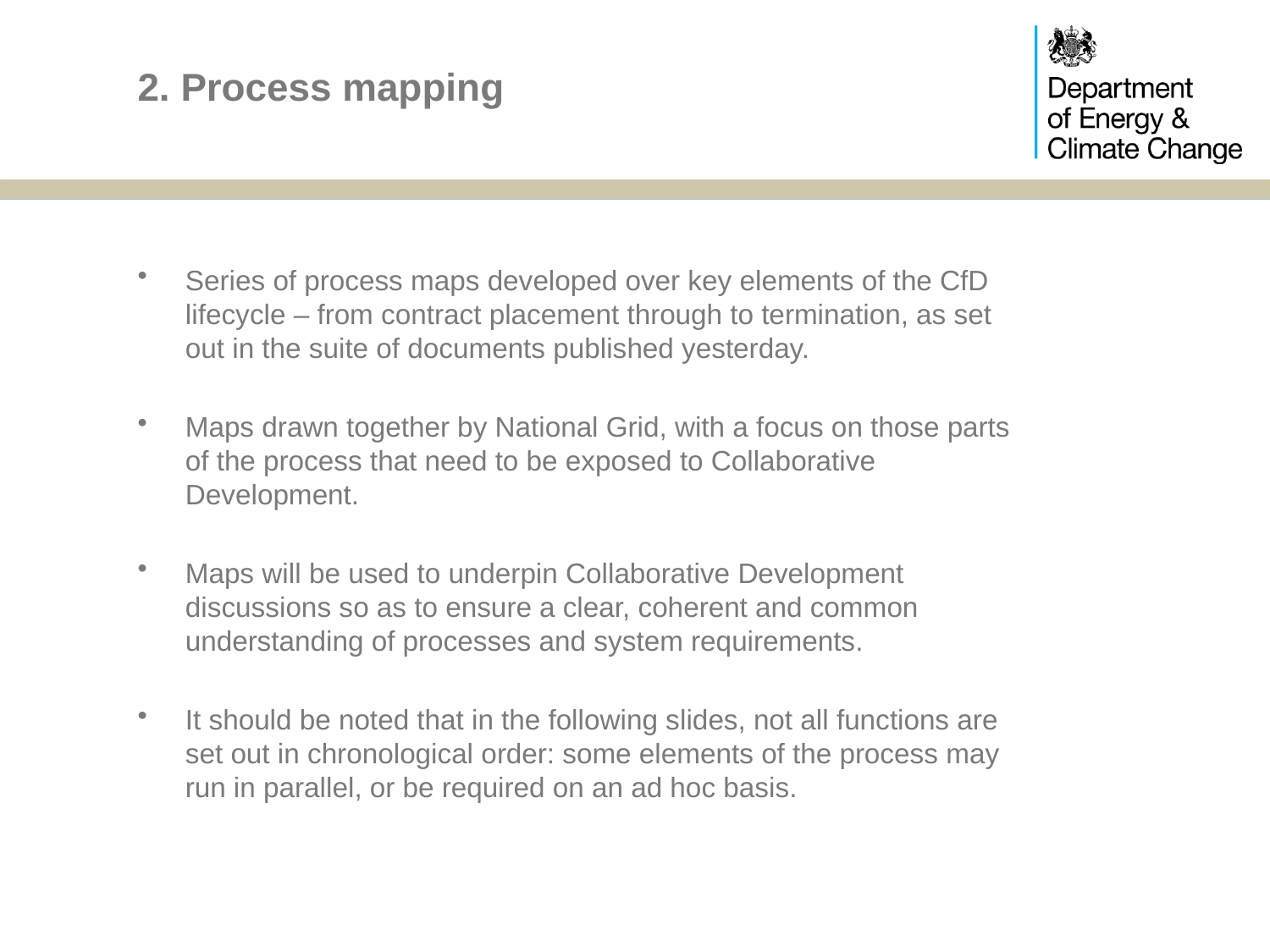

# 2. Process mapping
Series of process maps developed over key elements of the CfD lifecycle – from contract placement through to termination, as set out in the suite of documents published yesterday.

Maps drawn together by National Grid, with a focus on those parts of the process that need to be exposed to Collaborative Development.

Maps will be used to underpin Collaborative Development discussions so as to ensure a clear, coherent and common understanding of processes and system requirements.

It should be noted that in the following slides, not all functions are set out in chronological order: some elements of the process may run in parallel, or be required on an ad hoc basis.